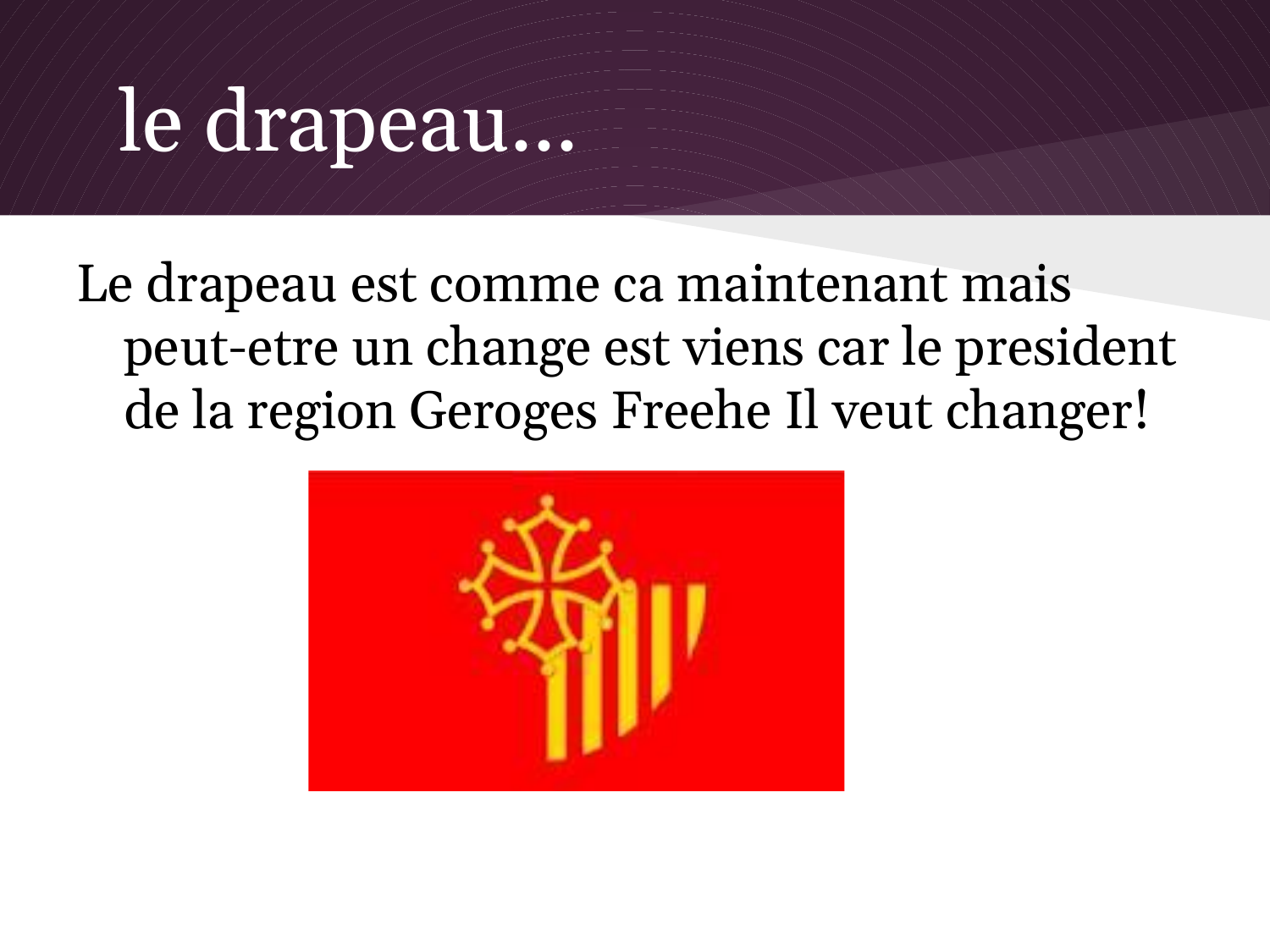

# le drapeau...
Le drapeau est comme ca maintenant mais  peut-etre un change est viens car le president de la region Geroges Freehe Il veut changer!